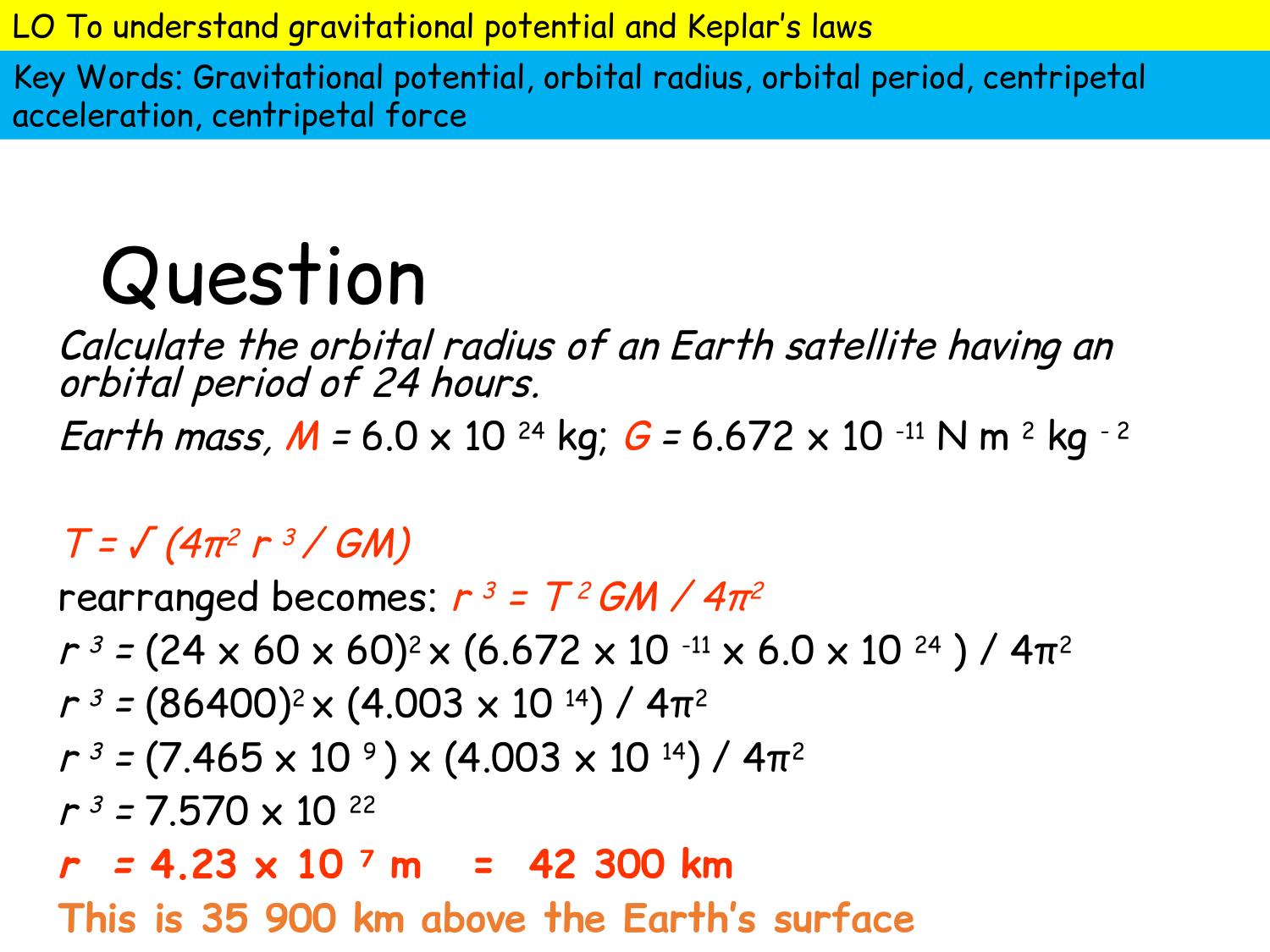

# Question
Calculate the orbital radius of an Earth satellite having an orbital period of 24 hours.
Earth mass, M = 6.0 x 10 24 kg; G = 6.672 x 10 -11 N m 2 kg - 2

T = √ (4π2 r 3 / GM)
rearranged becomes: r 3 = T 2 GM / 4π2
r 3 = (24 x 60 x 60)2 x (6.672 x 10 -11 x 6.0 x 10 24 ) / 4π2
r 3 = (86400)2 x (4.003 x 10 14) / 4π2
r 3 = (7.465 x 10 9 ) x (4.003 x 10 14) / 4π2
r 3 = 7.570 x 10 22
r  = 4.23 x 10 7 m   =  42 300 km
This is 35 900 km above the Earth’s surface